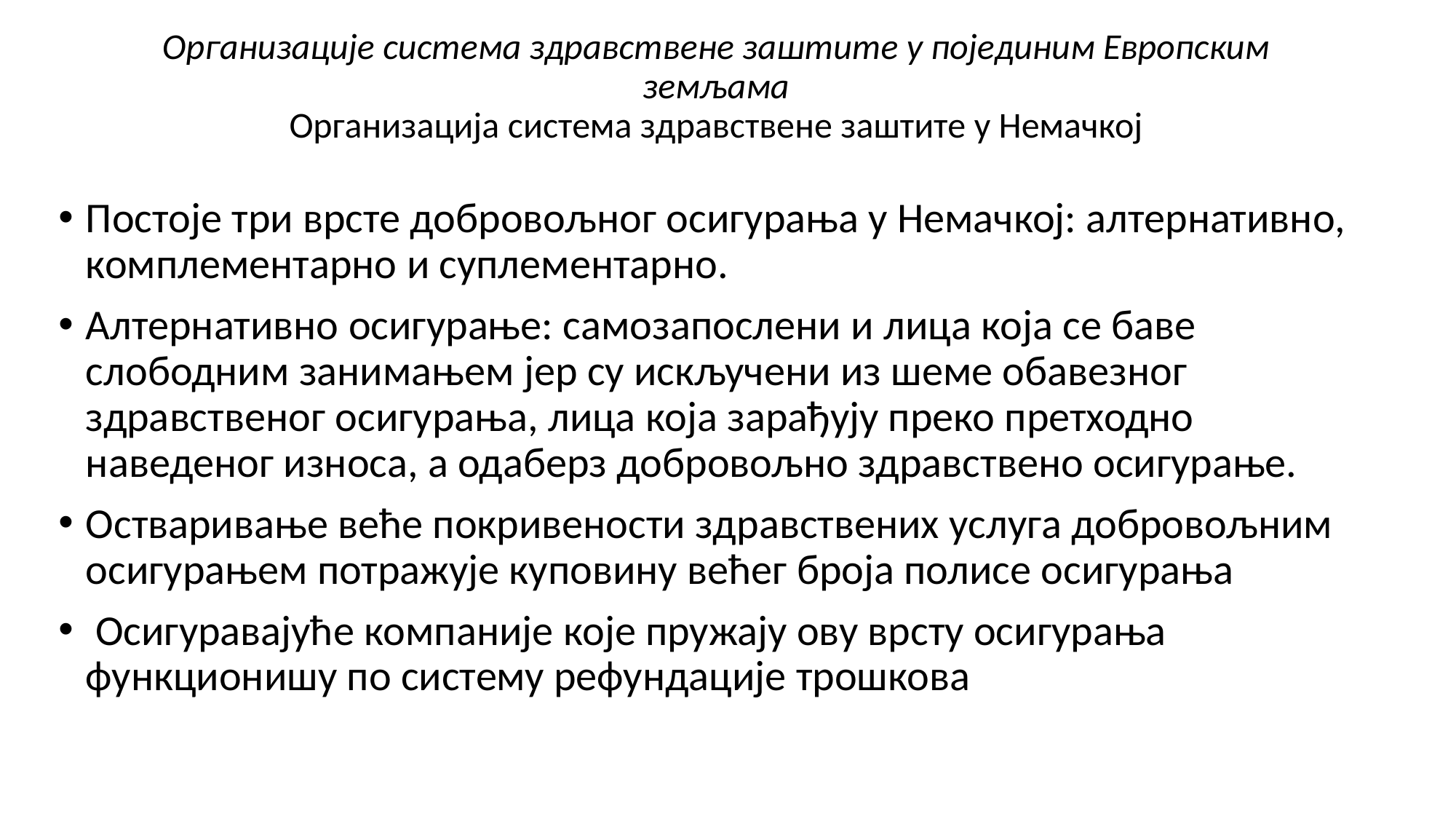

# Организације система здравствене заштите у појединим Европским земљама Организација система здравствене заштите у Немачкој
Постоје три врсте добровољног осигурања у Немачкој: алтернативно, комплементарно и суплементарно.
Алтернативно осигурање: самозапослени и лица која се баве слободним занимањем јер су искључени из шеме обавезног здравственог осигурања, лица која зарађују преко претходно наведеног износа, а одаберз добровољно здравствено осигурање.
Остваривање веће покривености здравствених услуга добровољним осигурањем потражује куповину већег броја полисе осигурања
 Осигуравајуће компаније које пружају ову врсту осигурања функционишу по систему рефундације трошкова